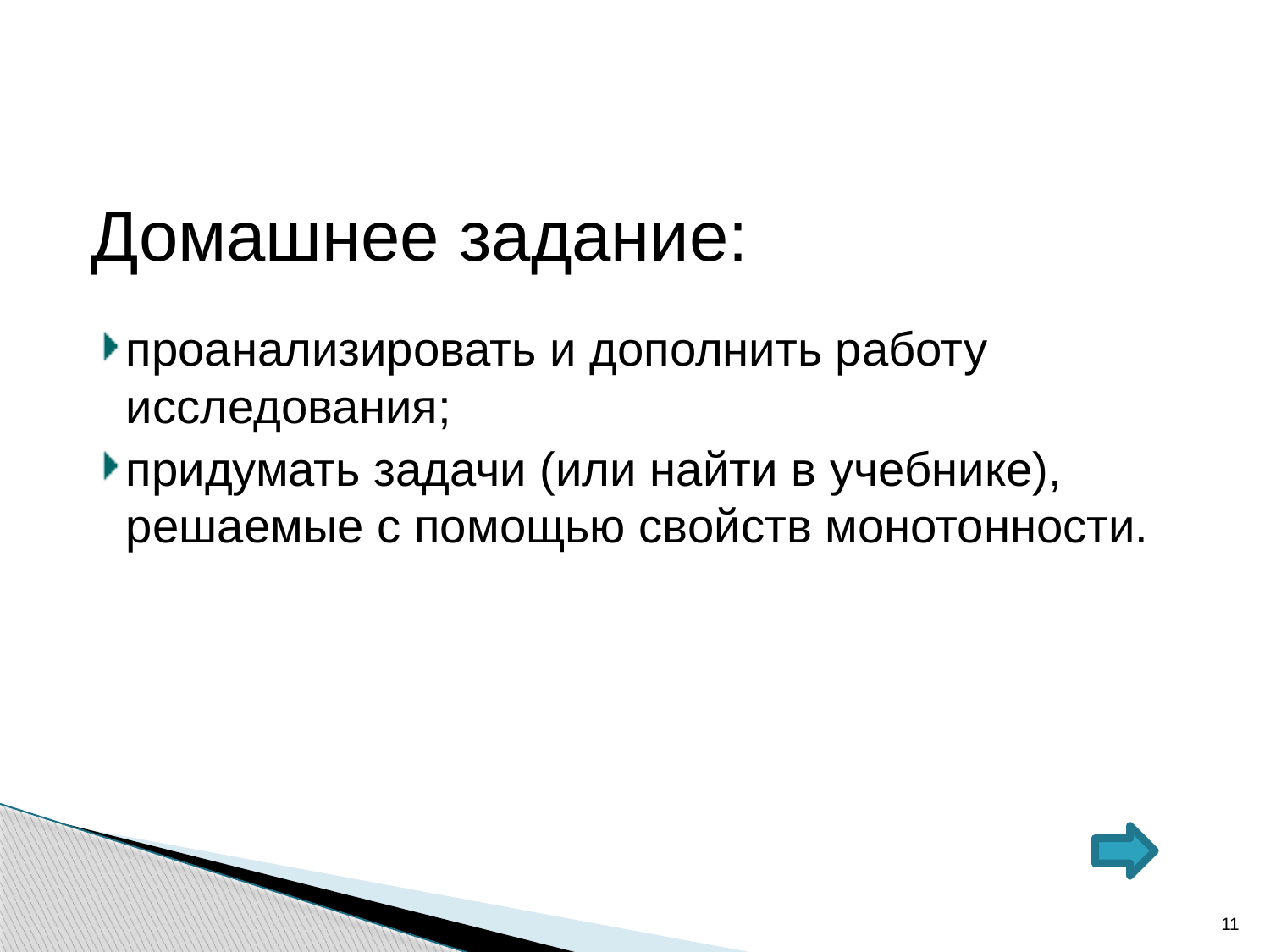

Домашнее задание:
проанализировать и дополнить работу исследования;
придумать задачи (или найти в учебнике), решаемые с помощью свойств монотонности.

11